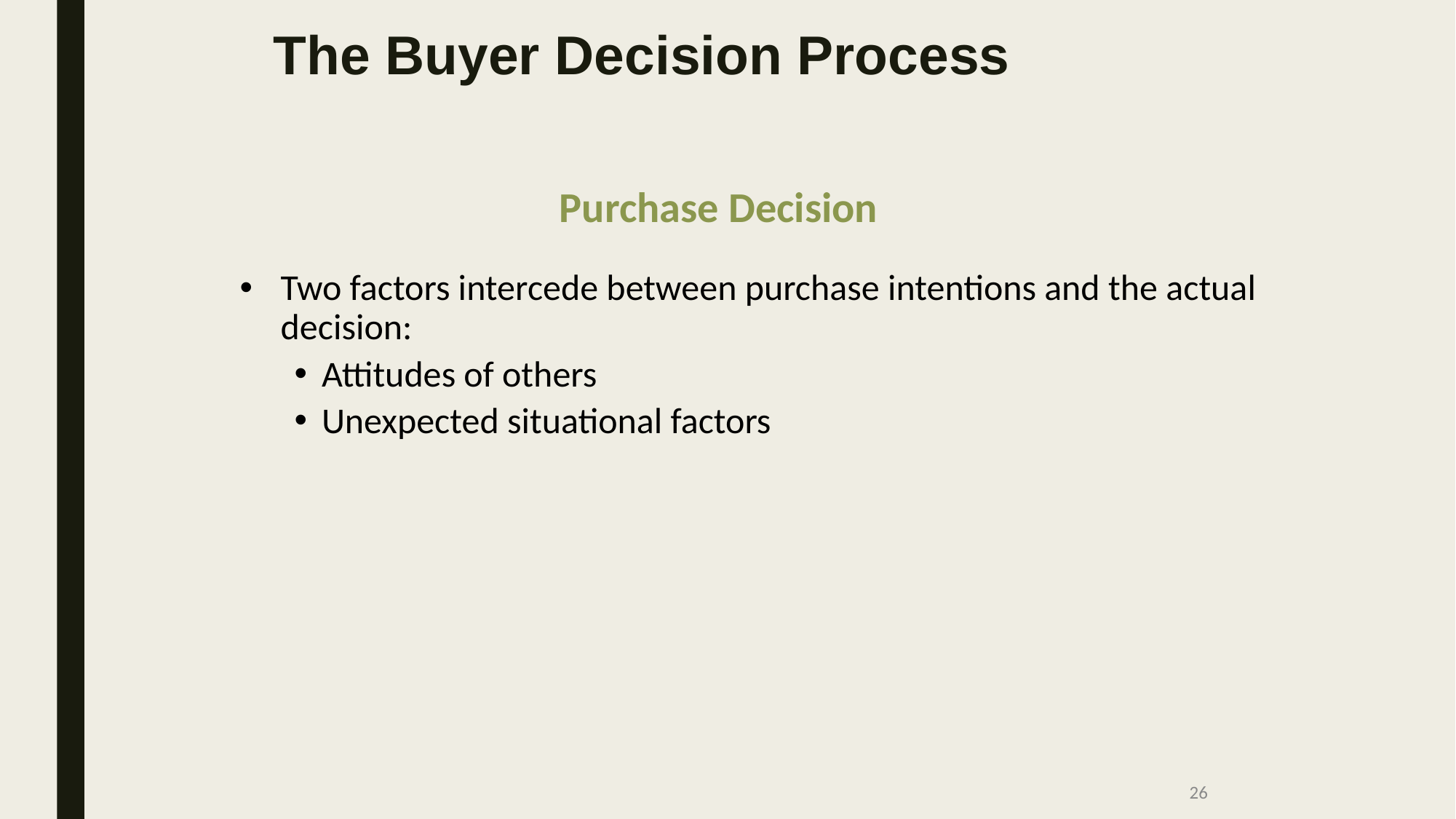

# The Buyer Decision Process

Purchase Decision
Two factors intercede between purchase intentions and the actual decision:
Attitudes of others
Unexpected situational factors
26